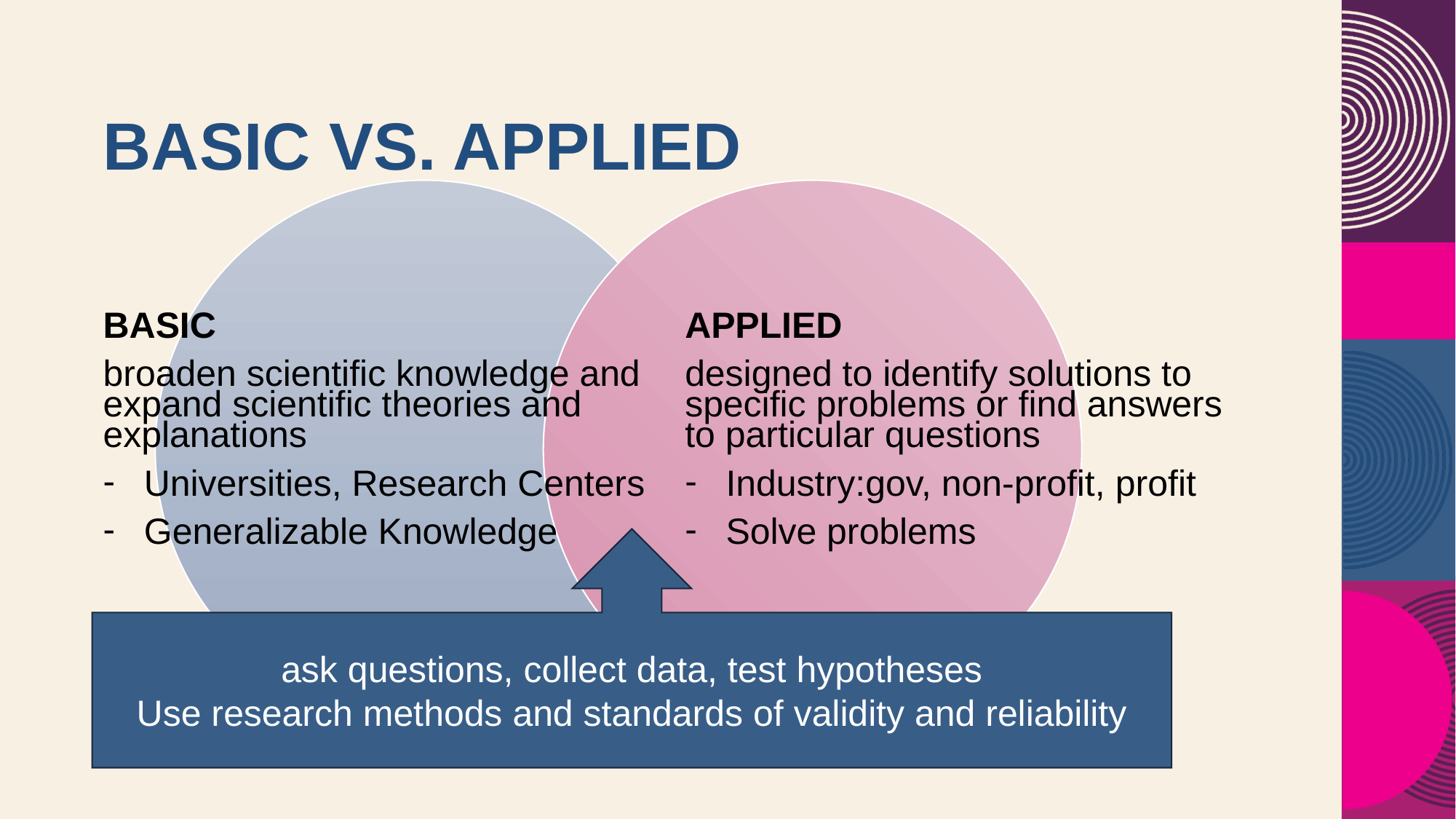

# BASIC vs. APPLIED

BASIC
broaden scientific knowledge and expand scientific theories and explanations
Universities, Research Centers
Generalizable Knowledge
APPLIED
designed to identify solutions to specific problems or find answers to particular questions
Industry:gov, non-profit, profit
Solve problems
ask questions, collect data, test hypotheses
Use research methods and standards of validity and reliability